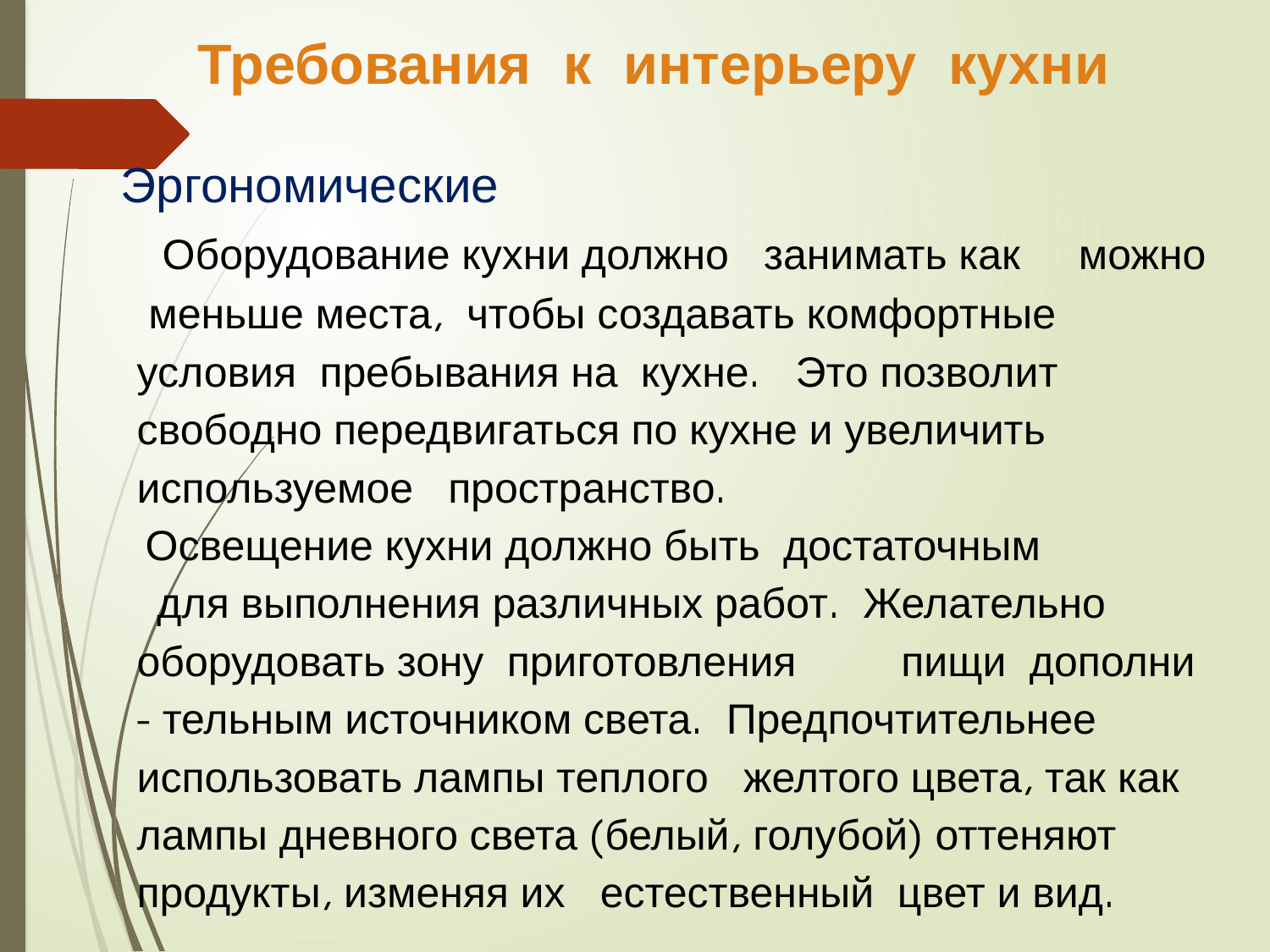

Требования  к  интерьеру  кухни
     Эргономические
        Оборудование кухни должно   занимать как     можно  меньше места,  чтобы создавать комфортные  условия  пребывания на  кухне.   Это позволит свободно передвигаться по кухне и увеличить используемое   пространство.
        Освещение кухни должно быть  достаточным
         для выполнения различных работ.  Желательно оборудовать зону  приготовления         пищи  дополни - тельным источником света.  Предпочтительнее использовать лампы теплого   желтого цвета, так как лампы дневного света (белый, голубой) оттеняют  продукты, изменяя их   естественный  цвет и вид.